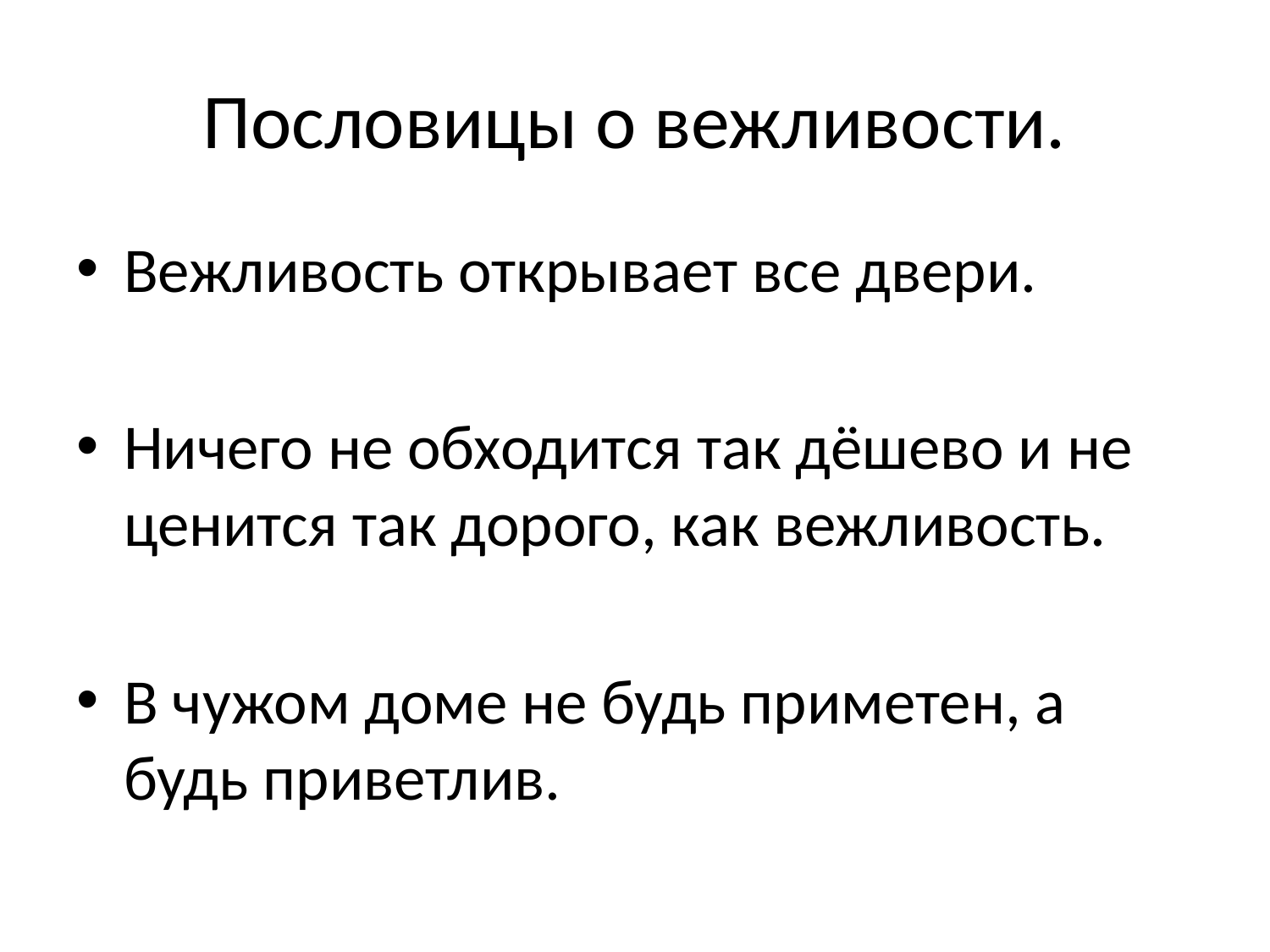

# Пословицы о вежливости.
Вежливость открывает все двери.

Ничего не обходится так дёшево и не ценится так дорого, как вежливость.

В чужом доме не будь приметен, а будь приветлив.